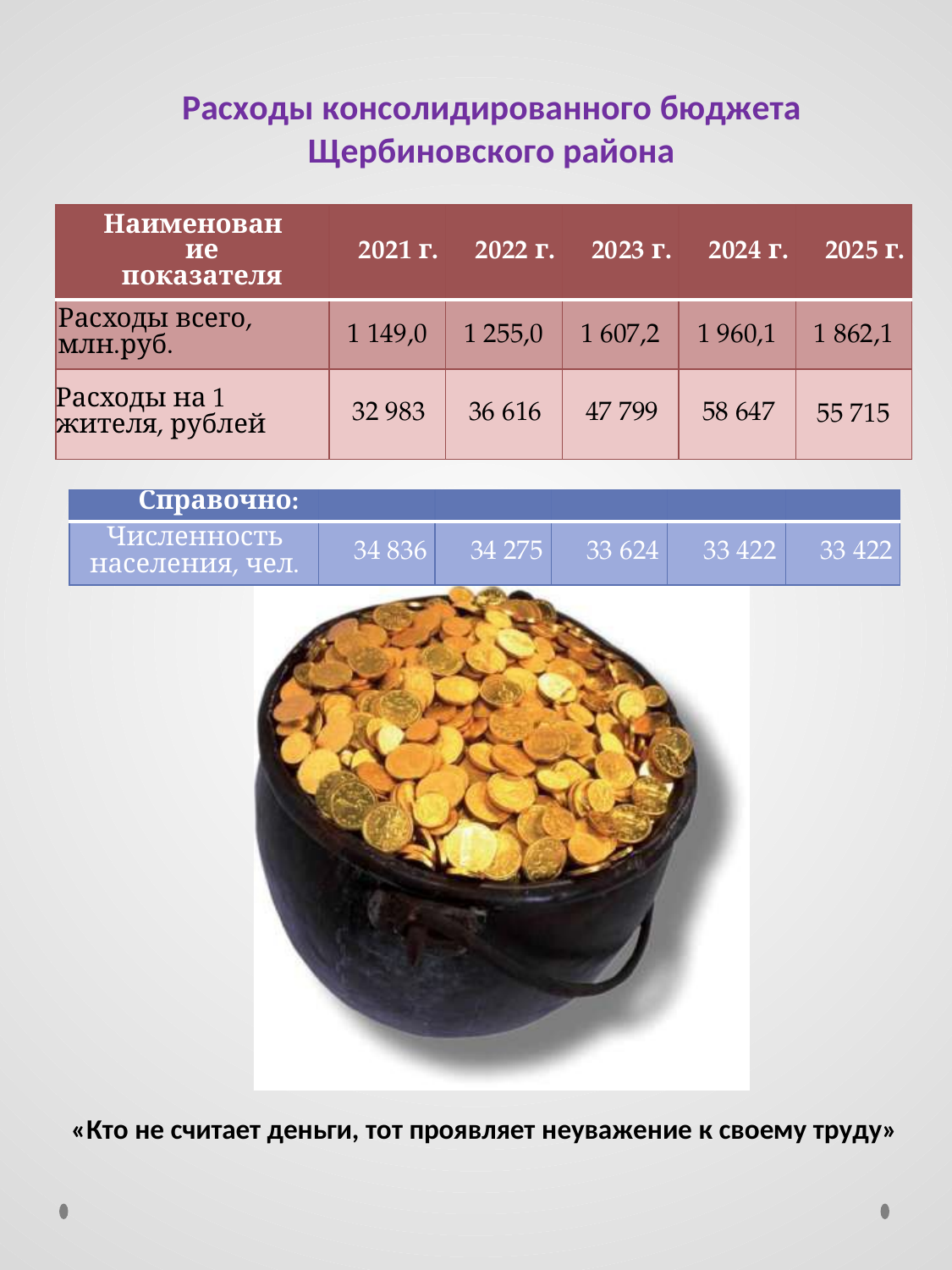

Расходы консолидированного бюджета Щербиновского района
| Наименование показателя | 2021 г. | 2022 г. | 2023 г. | 2024 г. | 2025 г. |
| --- | --- | --- | --- | --- | --- |
| Расходы всего, млн.руб. | 1 149,0 | 1 255,0 | 1 607,2 | 1 960,1 | 1 862,1 |
| Расходы на 1 жителя, рублей | 32 983 | 36 616 | 47 799 | 58 647 | 55 715 |
| Справочно: |  |  |  |  |  |
| --- | --- | --- | --- | --- | --- |
| Численность населения, чел. | 34 836 | 34 275 | 33 624 | 33 422 | 33 422 |

«Кто не считает деньги, тот проявляет неуважение к своему труду»